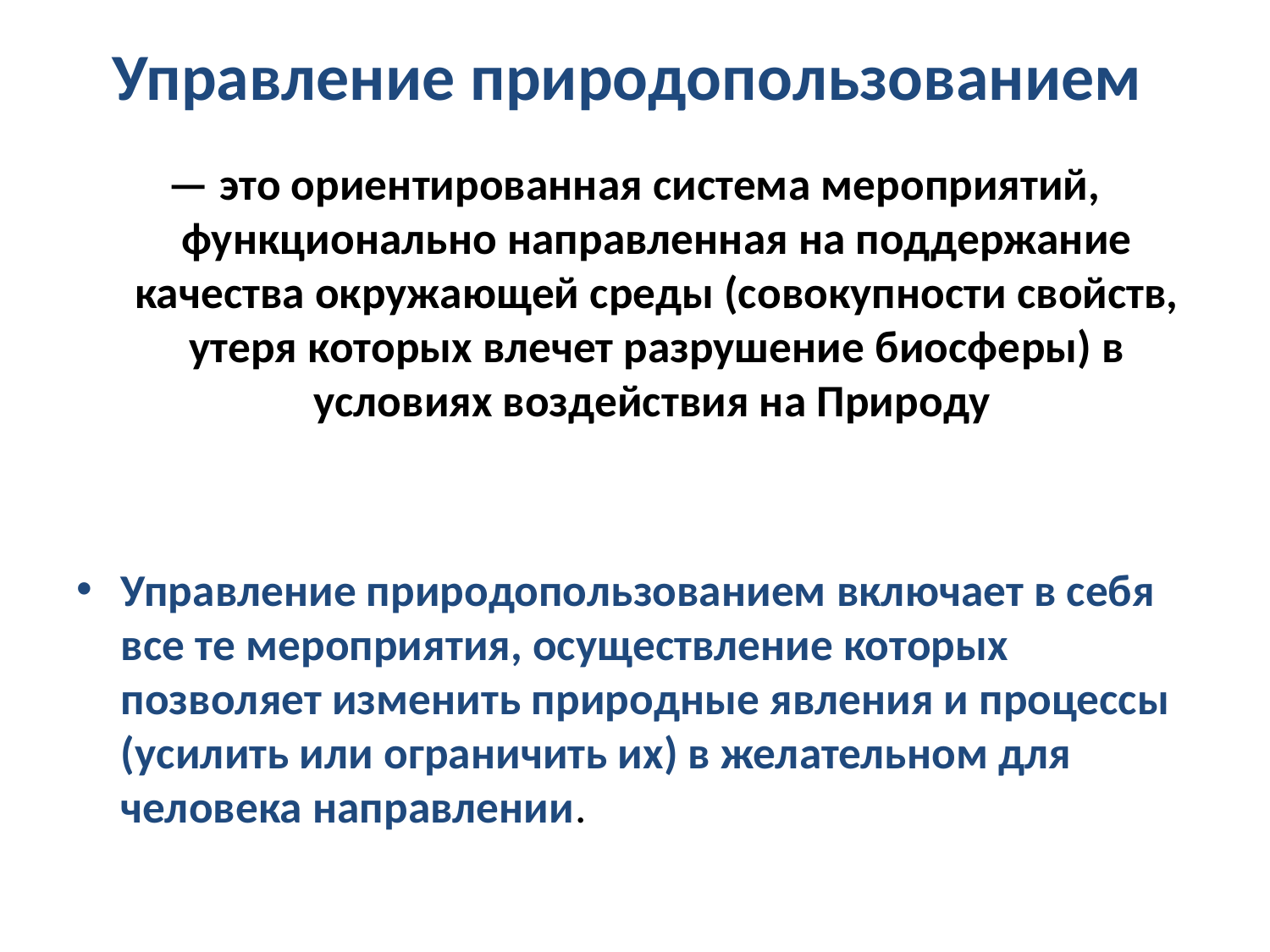

# Управление природопользованием
— это ориентированная система мероприятий, функционально направленная на поддержание качества окружающей среды (совокупности свойств, утеря которых влечет разрушение биосферы) в условиях воздействия на Природу

Управление природопользованием включает в себя все те мероприятия, осуществление которых позволяет изменить природные явления и процессы (усилить или ограничить их) в желательном для человека направлении.